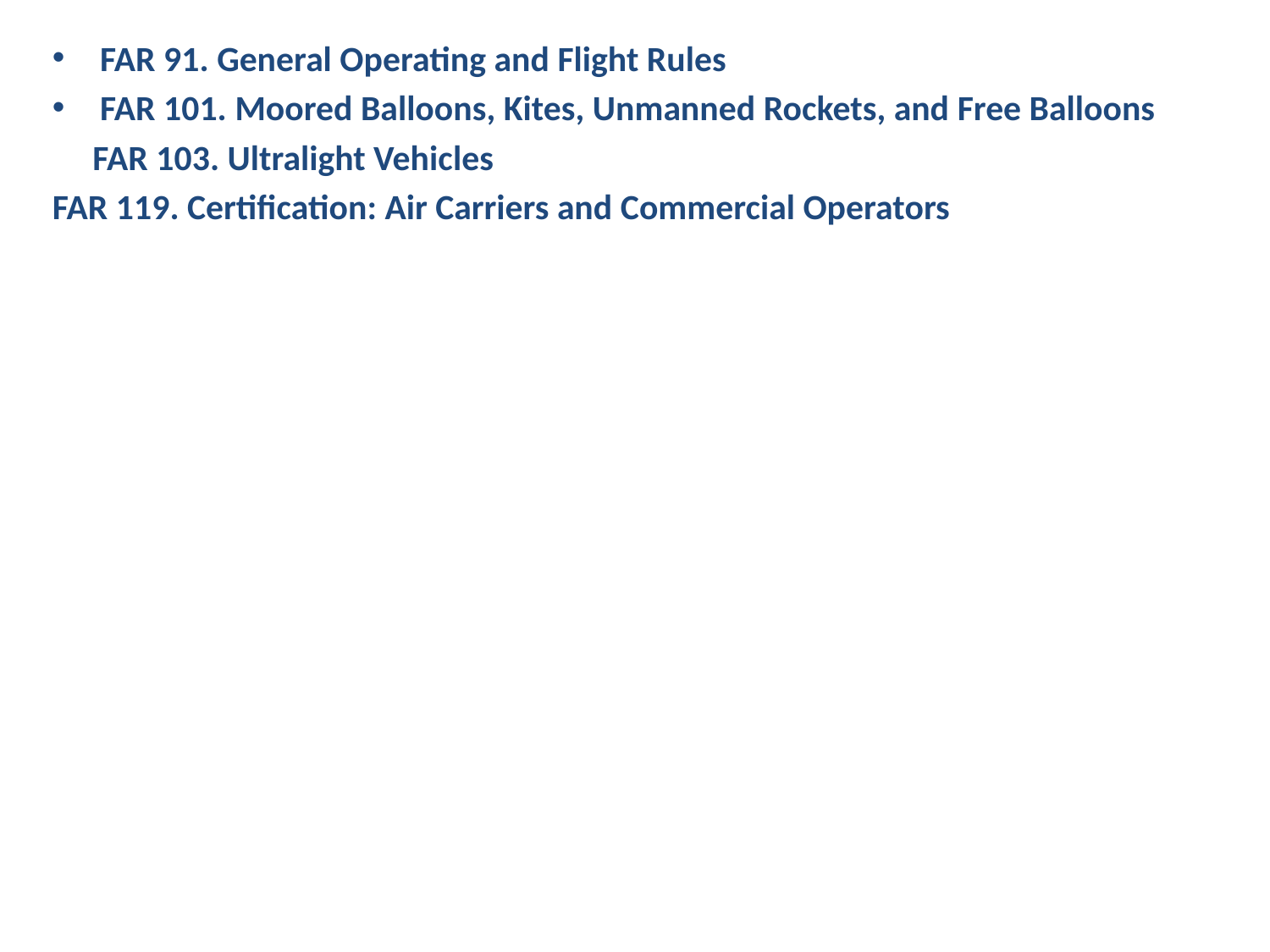

FAR 91. General Operating and Flight Rules
FAR 101. Moored Balloons, Kites, Unmanned Rockets, and Free Balloons
     FAR 103. Ultralight Vehicles
FAR 119. Certification: Air Carriers and Commercial Operators